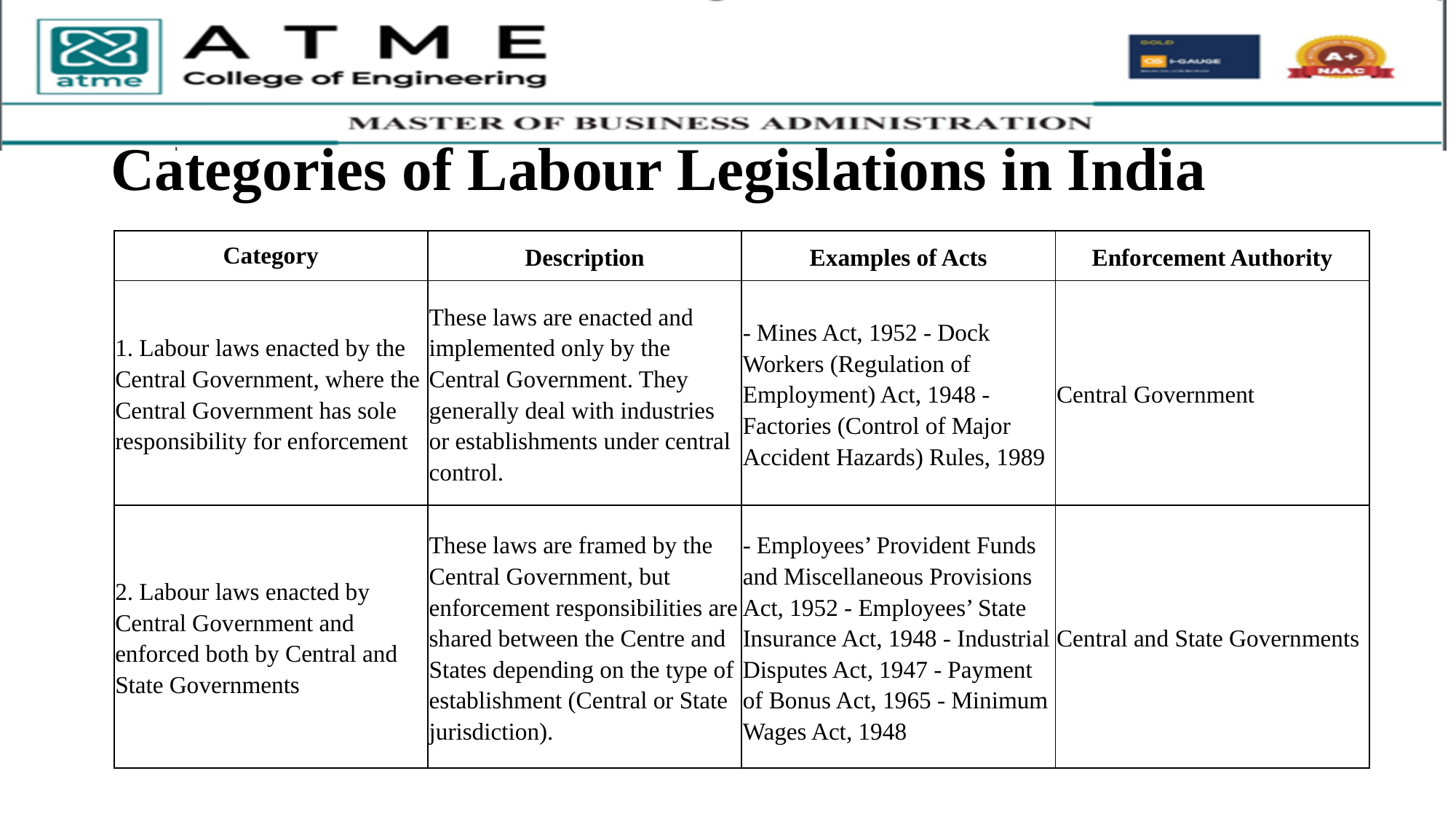

# Categories of Labour Legislations in India
| Category | Description | Examples of Acts | Enforcement Authority |
| --- | --- | --- | --- |
| 1. Labour laws enacted by the Central Government, where the Central Government has sole responsibility for enforcement | These laws are enacted and implemented only by the Central Government. They generally deal with industries or establishments under central control. | - Mines Act, 1952 - Dock Workers (Regulation of Employment) Act, 1948 - Factories (Control of Major Accident Hazards) Rules, 1989 | Central Government |
| 2. Labour laws enacted by Central Government and enforced both by Central and State Governments | These laws are framed by the Central Government, but enforcement responsibilities are shared between the Centre and States depending on the type of establishment (Central or State jurisdiction). | - Employees’ Provident Funds and Miscellaneous Provisions Act, 1952 - Employees’ State Insurance Act, 1948 - Industrial Disputes Act, 1947 - Payment of Bonus Act, 1965 - Minimum Wages Act, 1948 | Central and State Governments |